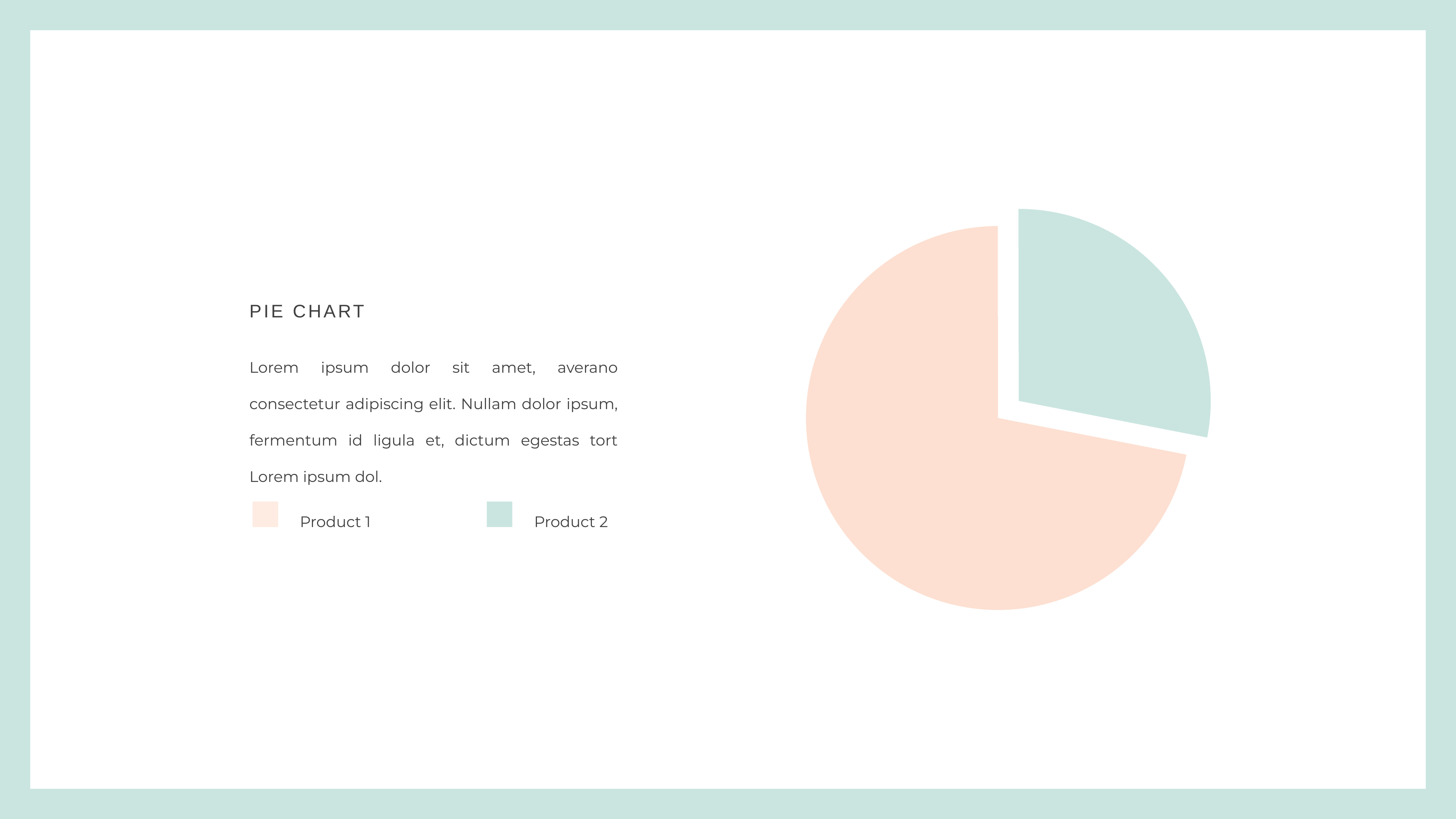

### Chart

| Category | Sales |
|---|---|
| 1st Qtr | 8.2 |
| 2nd Qtr | 3.2 |
PIE CHART
Lorem ipsum dolor sit amet, averano consectetur adipiscing elit. Nullam dolor ipsum, fermentum id ligula et, dictum egestas tort Lorem ipsum dol.
Product 1
Product 2